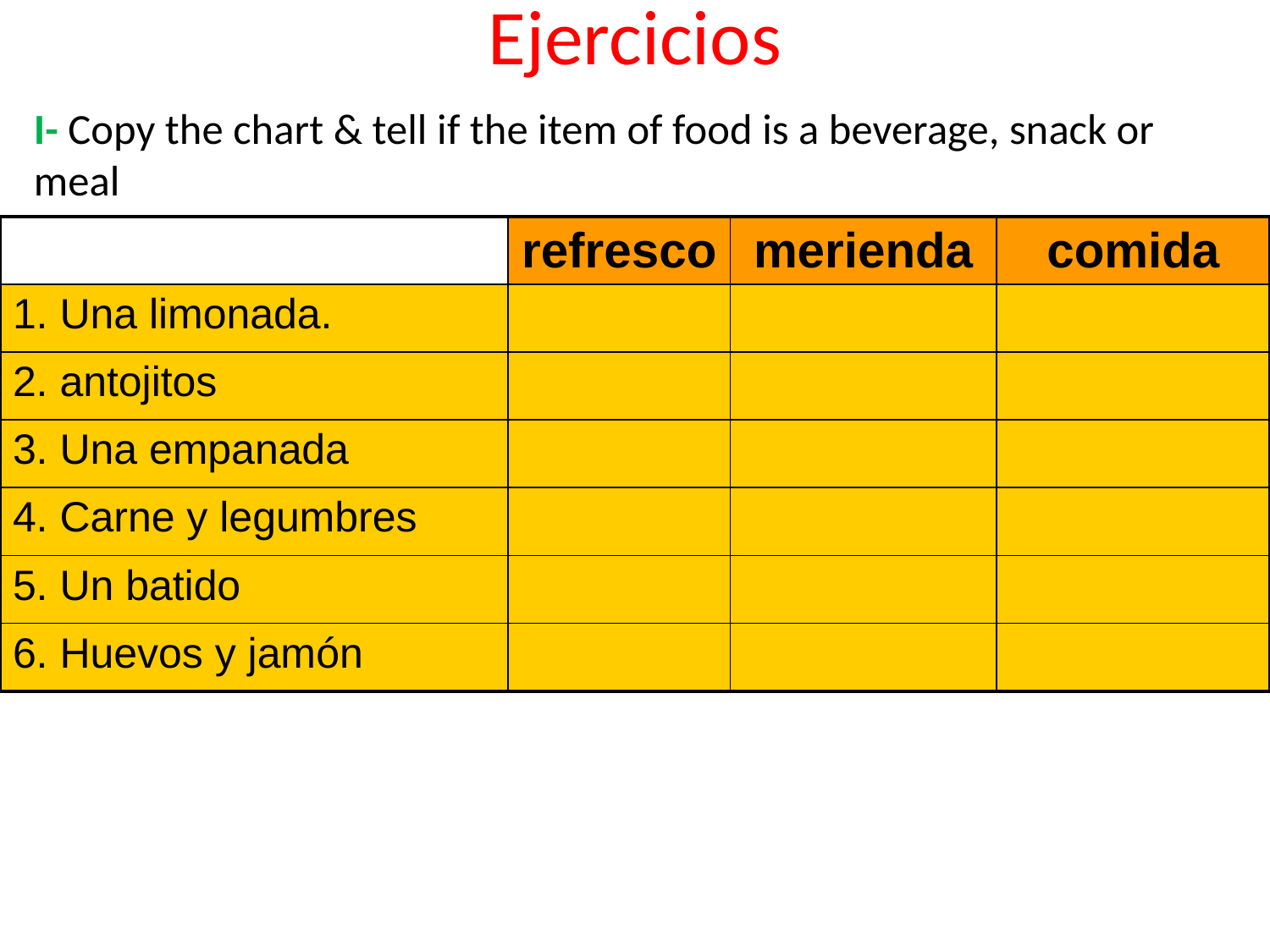

# Ejercicios
I- Copy the chart & tell if the item of food is a beverage, snack or meal
|  | refresco | merienda | comida |
| --- | --- | --- | --- |
| 1. Una limonada. |  |  |  |
| 2. antojitos |  |  |  |
| 3. Una empanada |  |  |  |
| 4. Carne y legumbres |  |  |  |
| 5. Un batido |  |  |  |
| 6. Huevos y jamón |  |  |  |